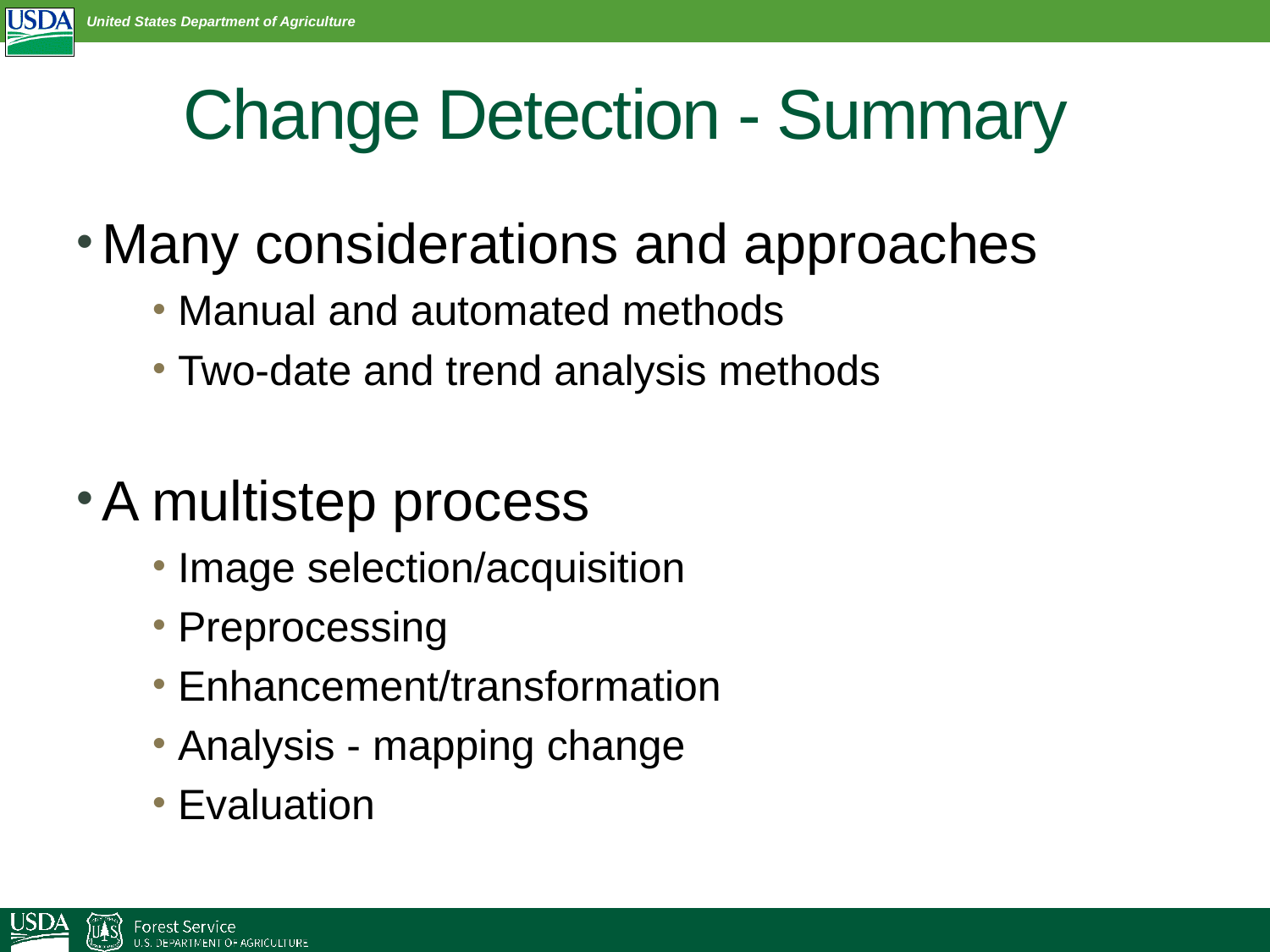

# Change Detection - Summary
Many considerations and approaches
Manual and automated methods
Two-date and trend analysis methods

A multistep process
Image selection/acquisition
Preprocessing
Enhancement/transformation
Analysis - mapping change
Evaluation